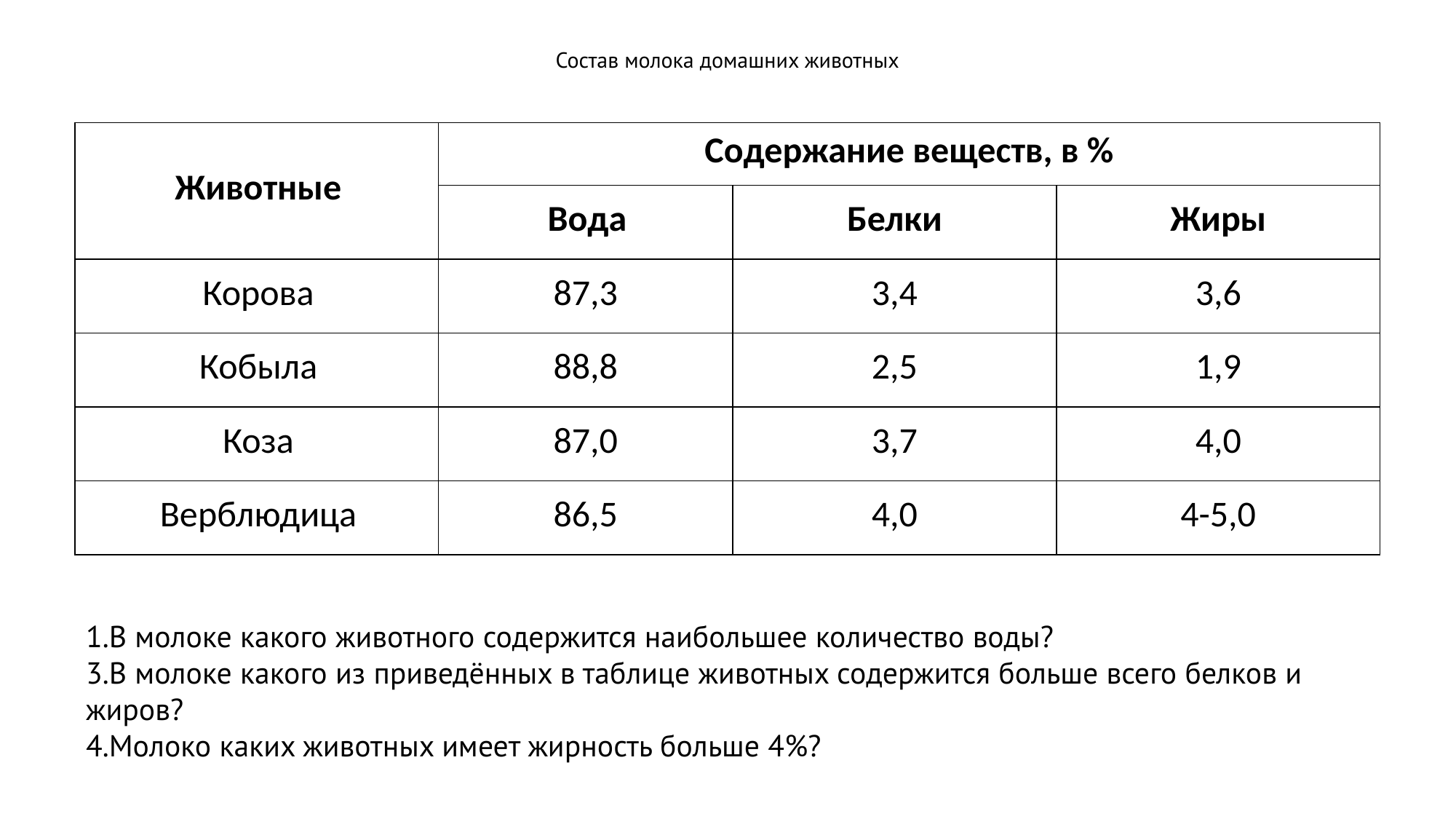

# Состав молока домашних животных
| Животные | Содержание веществ, в % |  |  |
| --- | --- | --- | --- |
|  | Вода | Белки | Жиры |
| Корова | 87,3 | 3,4 | 3,6 |
| Кобыла | 88,8 | 2,5 | 1,9 |
| Коза | 87,0 | 3,7 | 4,0 |
| Верблюдица | 86,5 | 4,0 | 4-5,0 |
В молоке какого животного содержится наибольшее количество воды?
В молоке какого из приведённых в таблице животных содержится больше всего белков и жиров?
Молоко каких животных имеет жирность больше 4%?